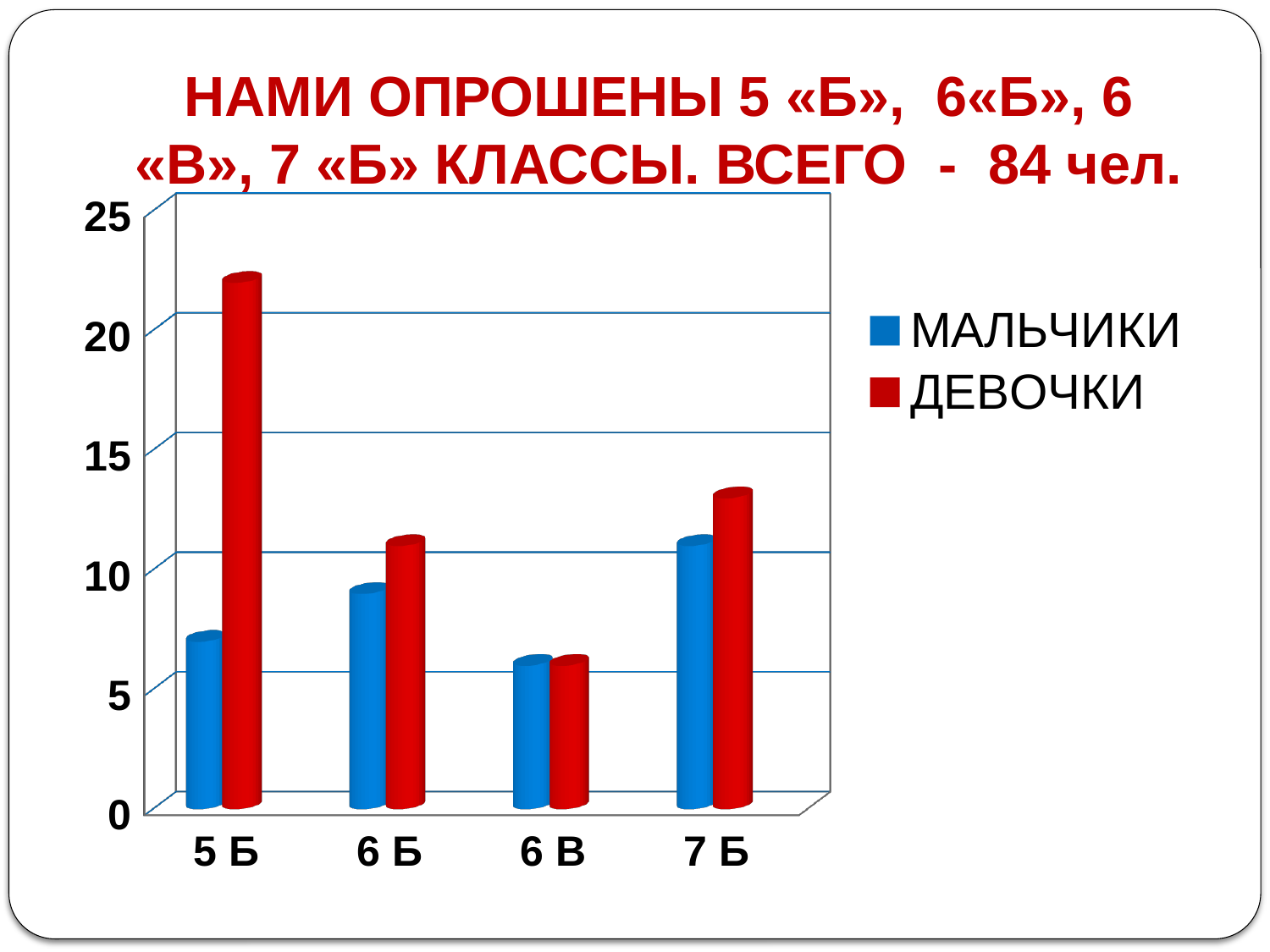

# НАМИ ОПРОШЕНЫ 5 «Б»,  6«Б», 6 «В», 7 «Б» КЛАССЫ. ВСЕГО  -  84 чел.

[unsupported chart]